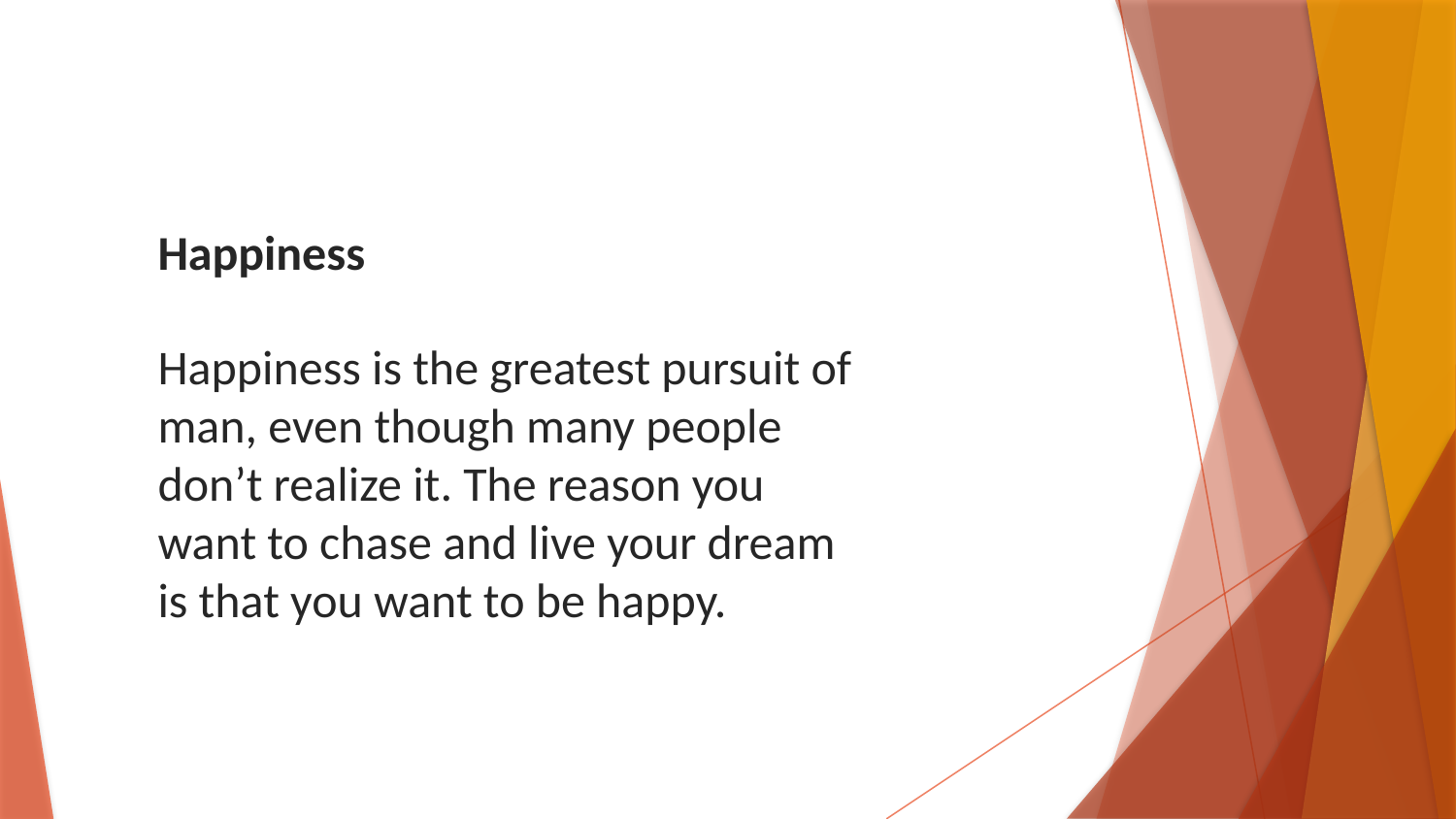

Happiness
Happiness is the greatest pursuit of man, even though many people don’t realize it. The reason you want to chase and live your dream is that you want to be happy.